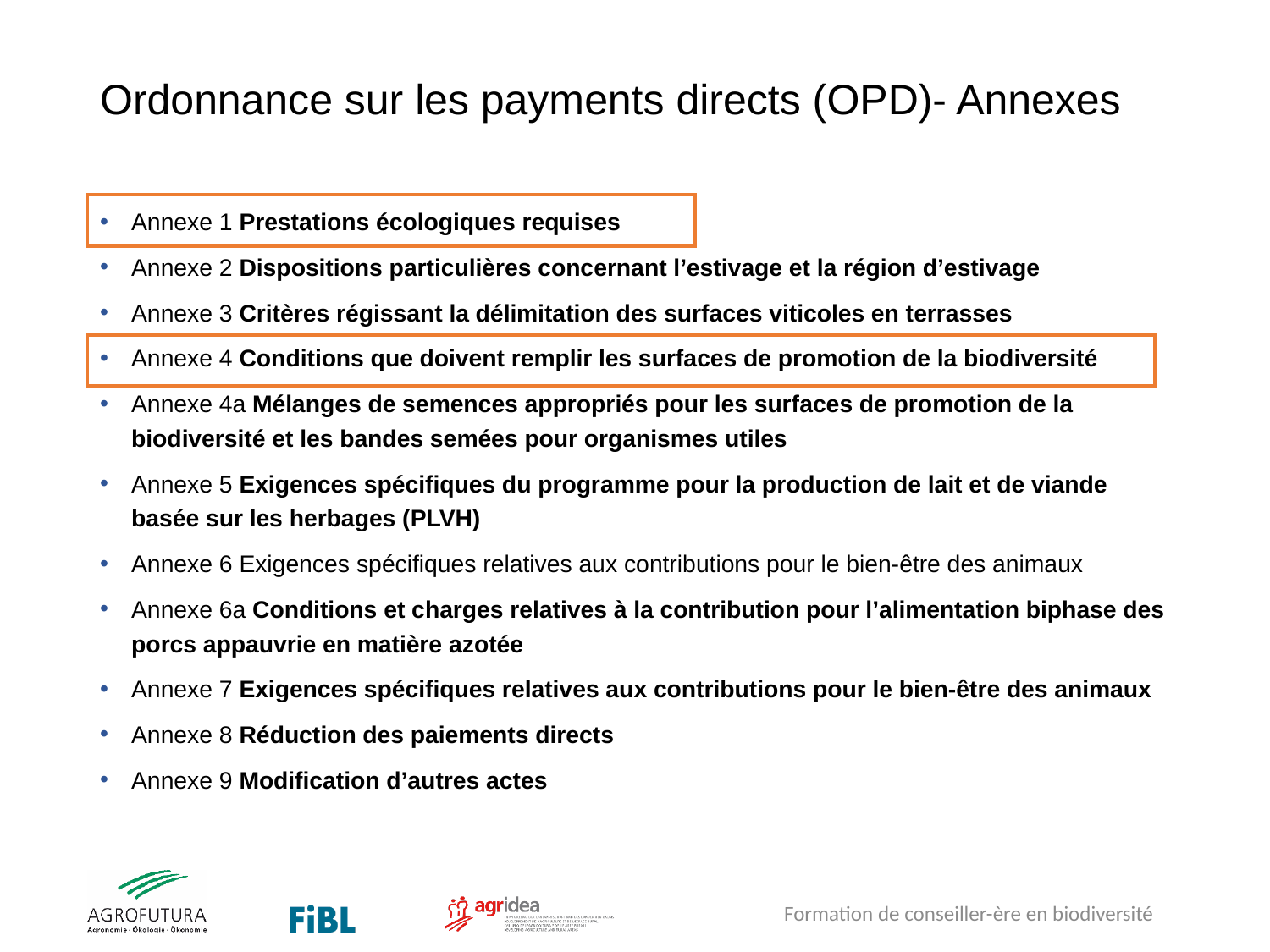

# Ordonnance sur les payments directs (OPD)- Annexes
Annexe 1 Prestations écologiques requises
Annexe 2 Dispositions particulières concernant l’estivage et la région d’estivage
Annexe 3 Critères régissant la délimitation des surfaces viticoles en terrasses
Annexe 4 Conditions que doivent remplir les surfaces de promotion de la biodiversité
Annexe 4a Mélanges de semences appropriés pour les surfaces de promotion de la biodiversité et les bandes semées pour organismes utiles
Annexe 5 Exigences spécifiques du programme pour la production de lait et de viande basée sur les herbages (PLVH)
Annexe 6 Exigences spécifiques relatives aux contributions pour le bien‑être des animaux
Annexe 6a Conditions et charges relatives à la contribution pour l’alimentation biphase des porcs appauvrie en matière azotée
Annexe 7 Exigences spécifiques relatives aux contributions pour le bien‑être des animaux
Annexe 8 Réduction des paiements directs
Annexe 9 Modification d’autres actes

Formation de conseiller-ère en biodiversité